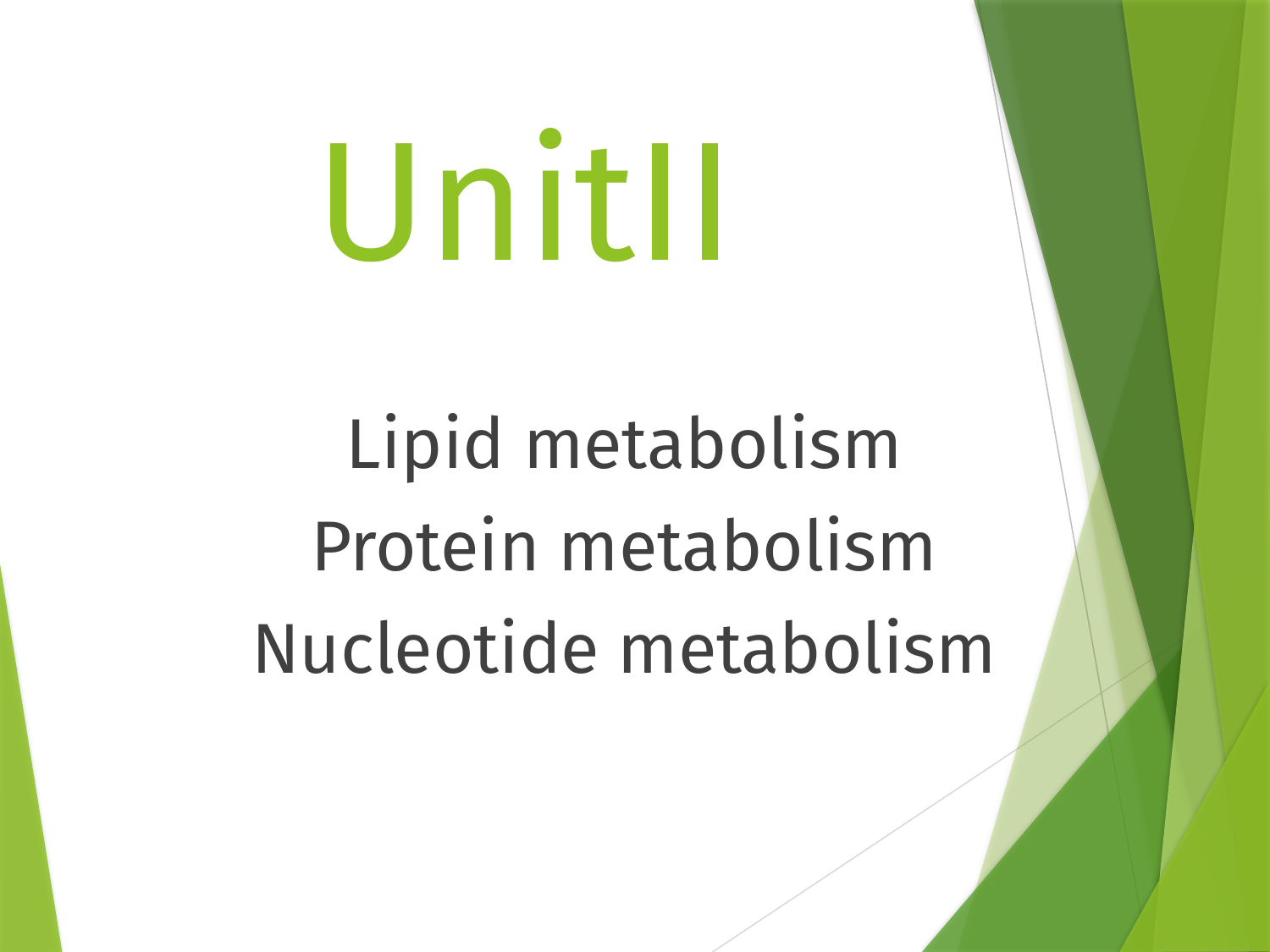

# UnitII
Lipid metabolism
Protein metabolism
Nucleotide metabolism